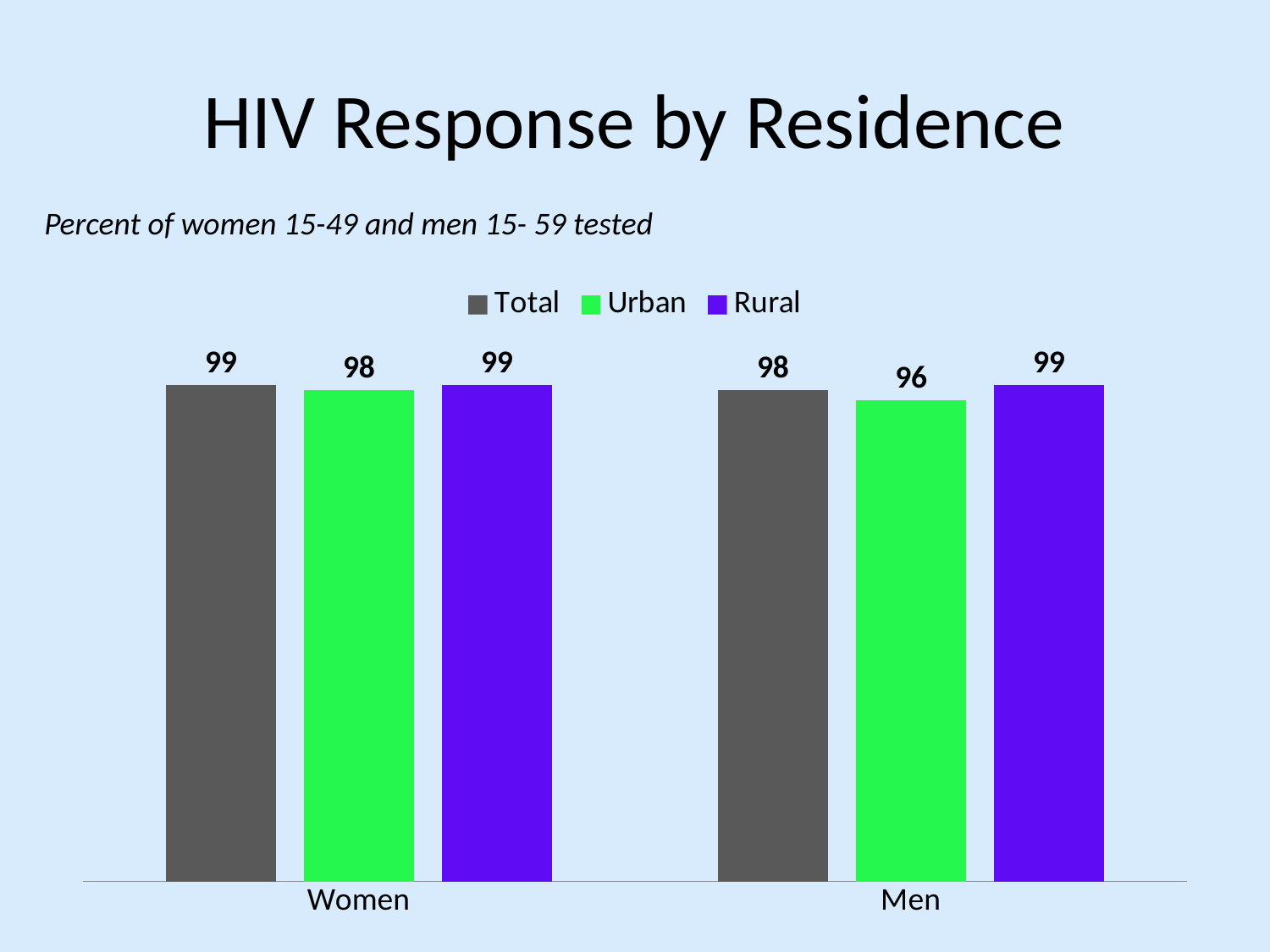

# HIV Response by Residence
Percent of women 15-49 and men 15- 59 tested

### Chart

| Category | Total | Urban | Rural |
|---|---|---|---|
| Women | 99.0 | 98.0 | 99.0 |
| Men | 98.0 | 96.0 | 99.0 |